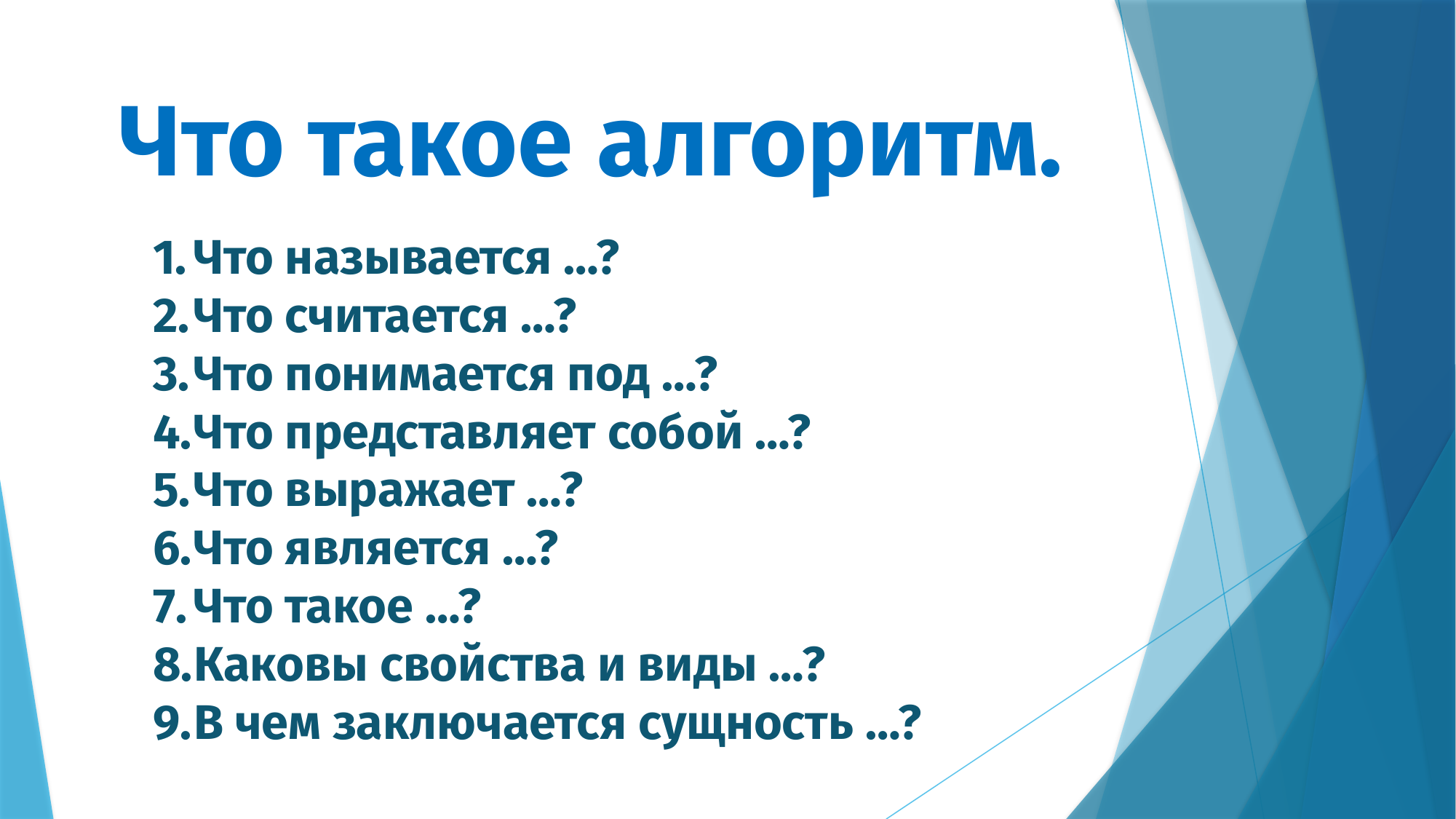

Что такое алгоритм.
Что называется …?
Что считается …?
Что понимается под …?
Что представляет собой …?
Что выражает …?
Что является …?
Что такое …?
Каковы свойства и виды …?
В чем заключается сущность …?